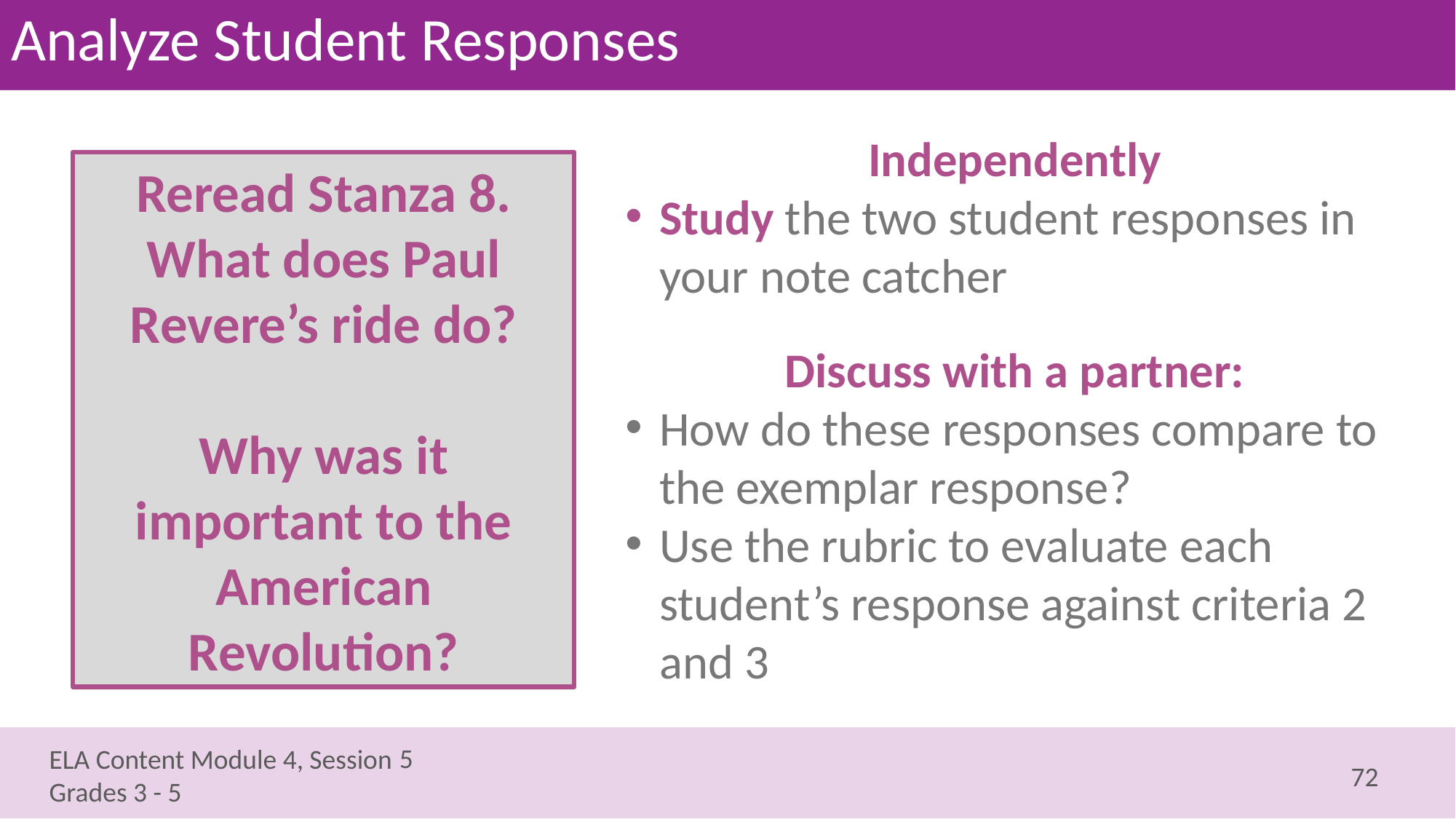

# Analyze Student Responses
Independently
Study the two student responses in your note catcher

Discuss with a partner:
How do these responses compare to the exemplar response?
Use the rubric to evaluate each student’s response against criteria 2 and 3
Reread Stanza 8. What does Paul Revere’s ride do?

Why was it important to the American Revolution?
5
72